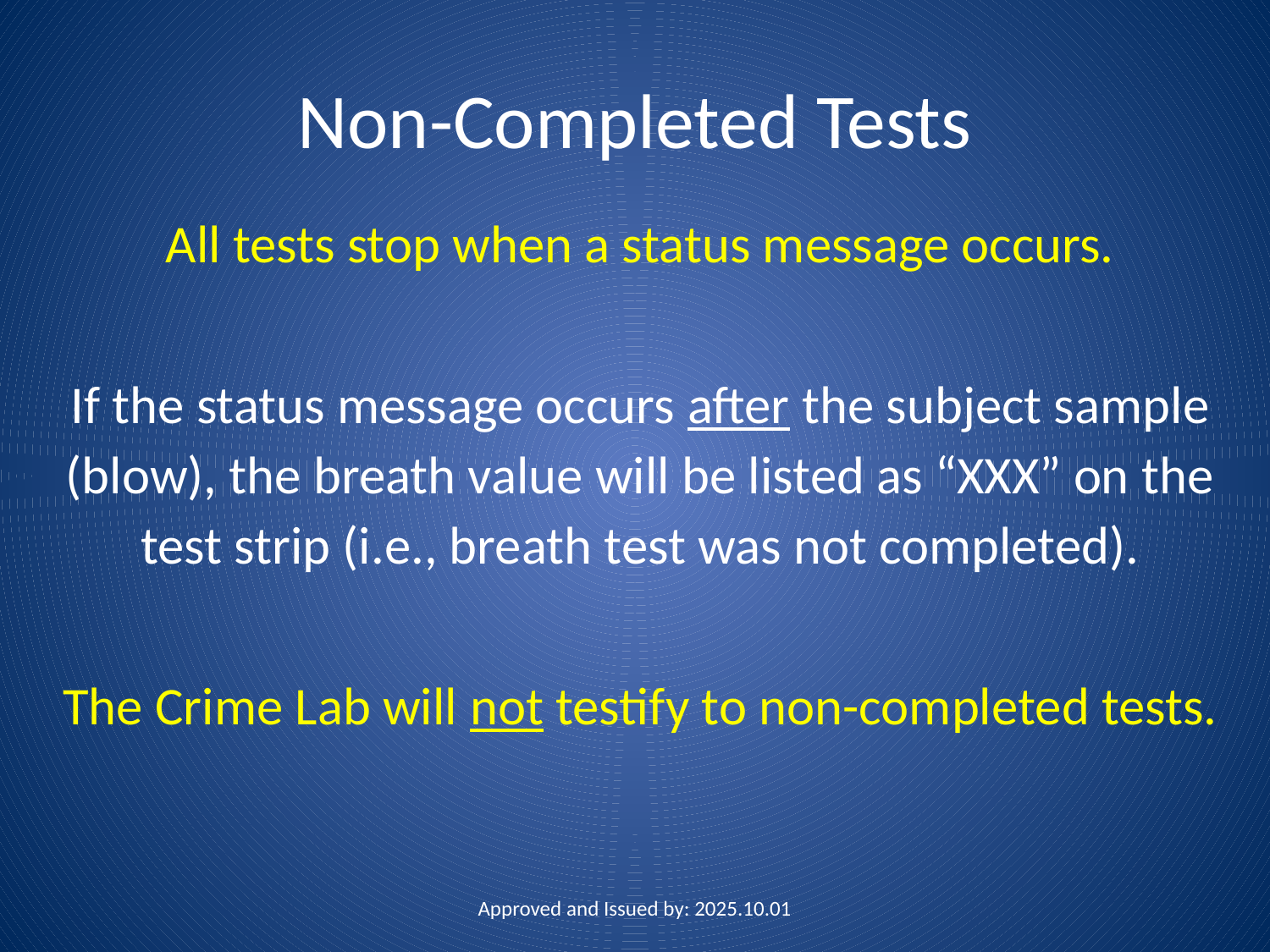

# Non-Completed Tests
All tests stop when a status message occurs.

If the status message occurs after the subject sample (blow), the breath value will be listed as “XXX” on the test strip (i.e., breath test was not completed).

The Crime Lab will not testify to non-completed tests.

Approved and Issued by: 2025.10.01